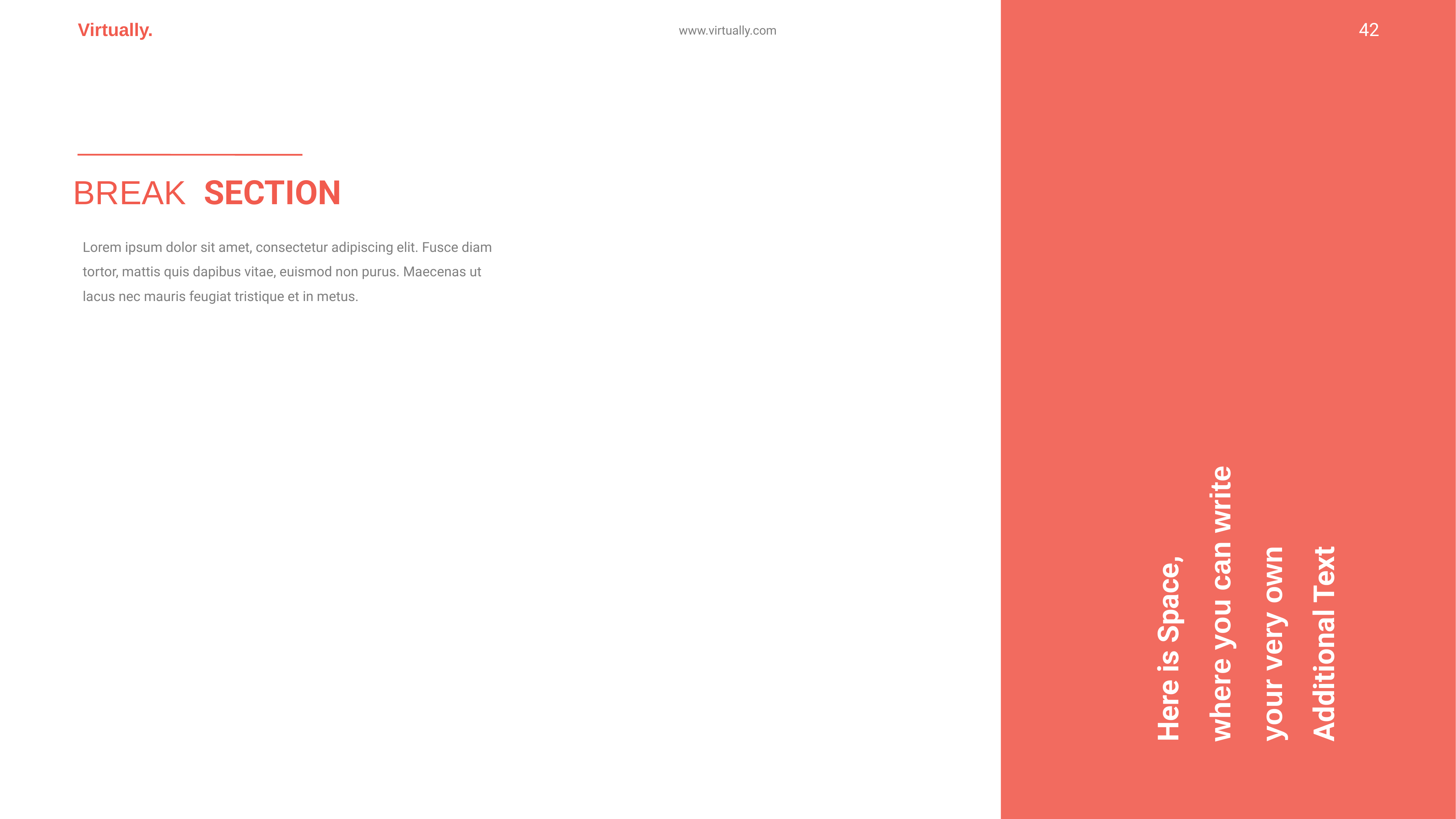

Virtually.
42
www.virtually.com

BREAK  SECTION
Lorem ipsum dolor sit amet, consectetur adipiscing elit. Fusce diam tortor, mattis quis dapibus vitae, euismod non purus. Maecenas ut lacus nec mauris feugiat tristique et in metus.
Here is Space,
where you can write
your very own
Additional Text